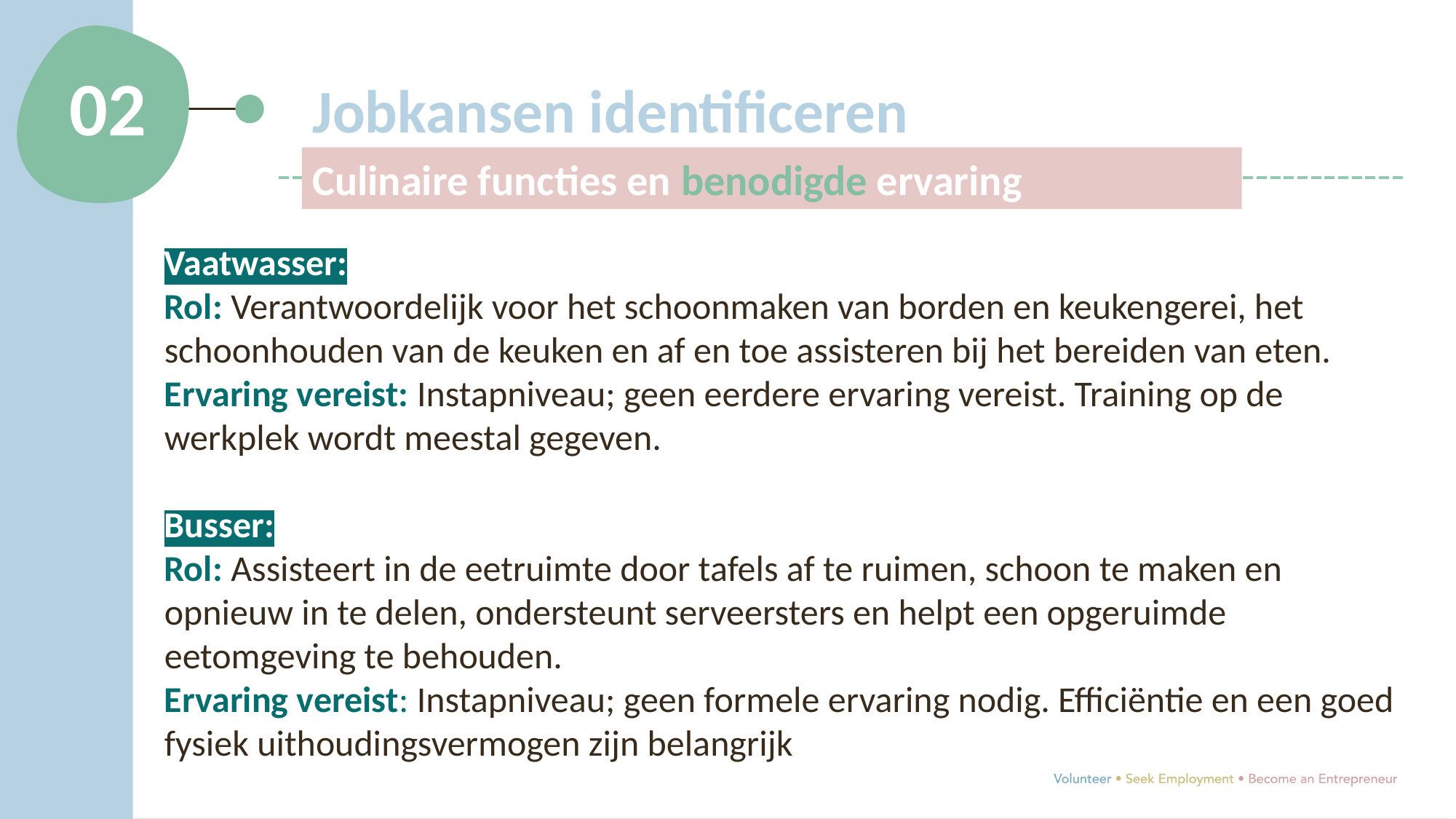

02
Jobkansen identificeren

Culinaire functies en benodigde ervaring
Vaatwasser:
Rol: Verantwoordelijk voor het schoonmaken van borden en keukengerei, het schoonhouden van de keuken en af en toe assisteren bij het bereiden van eten.
Ervaring vereist: Instapniveau; geen eerdere ervaring vereist. Training op de werkplek wordt meestal gegeven.

Busser:
Rol: Assisteert in de eetruimte door tafels af te ruimen, schoon te maken en opnieuw in te delen, ondersteunt serveersters en helpt een opgeruimde eetomgeving te behouden.
Ervaring vereist: Instapniveau; geen formele ervaring nodig. Efficiëntie en een goed fysiek uithoudingsvermogen zijn belangrijk

.